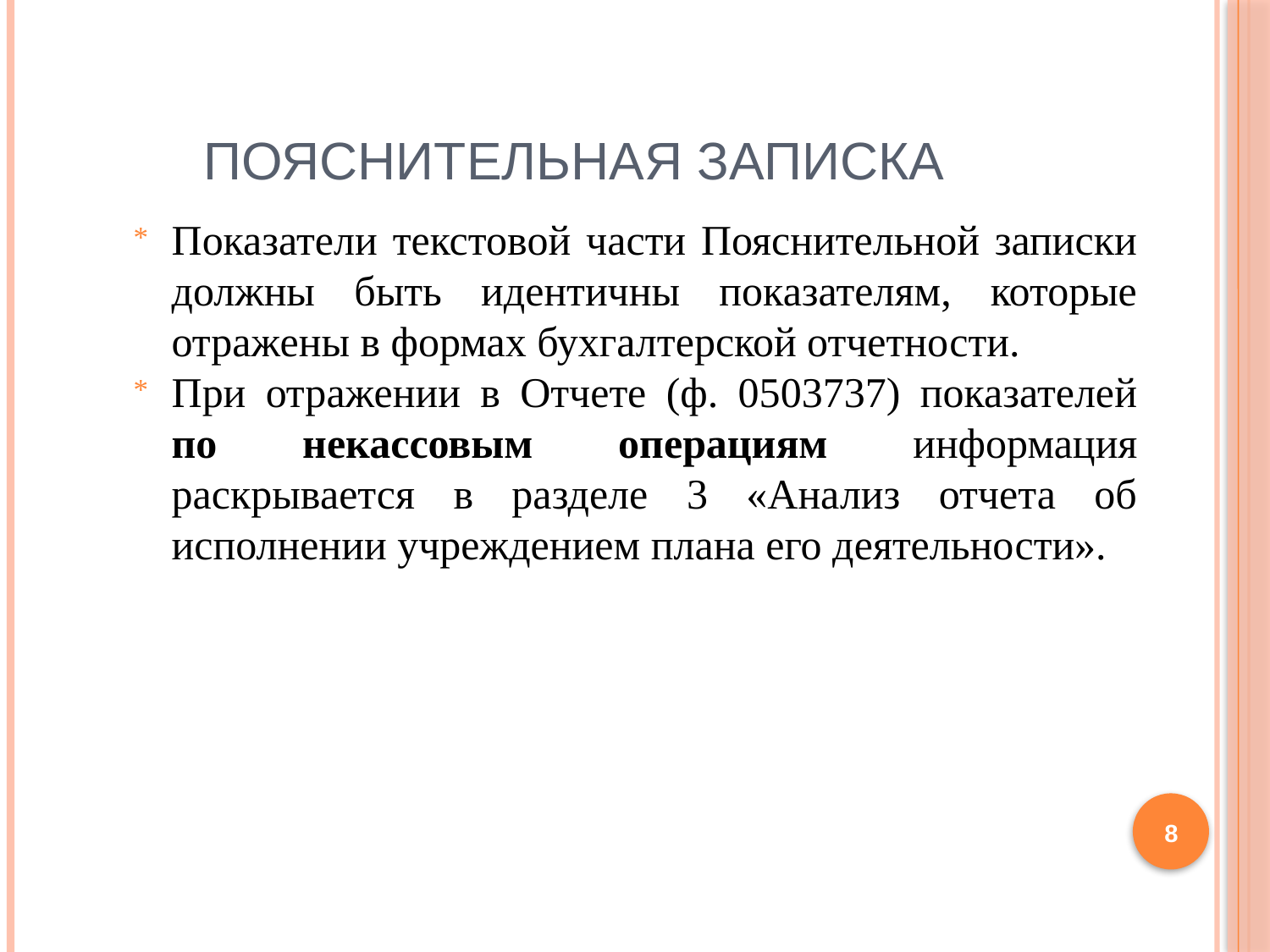

# Пояснительная записка
Показатели текстовой части Пояснительной записки должны быть идентичны показателям, которые отражены в формах бухгалтерской отчетности.
При отражении в Отчете (ф. 0503737) показателей по некассовым операциям информация раскрывается в разделе 3 «Анализ отчета об исполнении учреждением плана его деятельности».

8